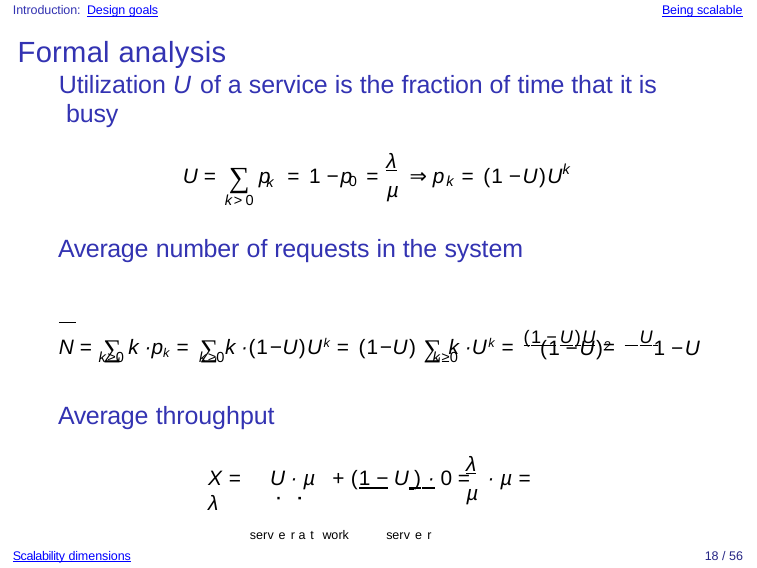

Introduction: Design goals
Being scalable
Formal analysis
Utilization U of a service is the fraction of time that it is  busy
λ
∑  k
k
U =	p   = 1 −p  =	⇒ p   = (1 −U)U
0	k
µ
k>0
Average number of requests in the system
N = ∑ k ·pk = ∑ k ·(1−U)Uk = (1−U) ∑ k ·Uk = (1 −U)U =    U

(1 −U)2	1 −U
k≥0	k≥0	k≥0
Average throughput
λ
X =	U · µ	+(1 − U ) · 0 =	· µ = λ
µ
serv e r a t  work        serv e r idle

Scalability dimensions
18 / 56